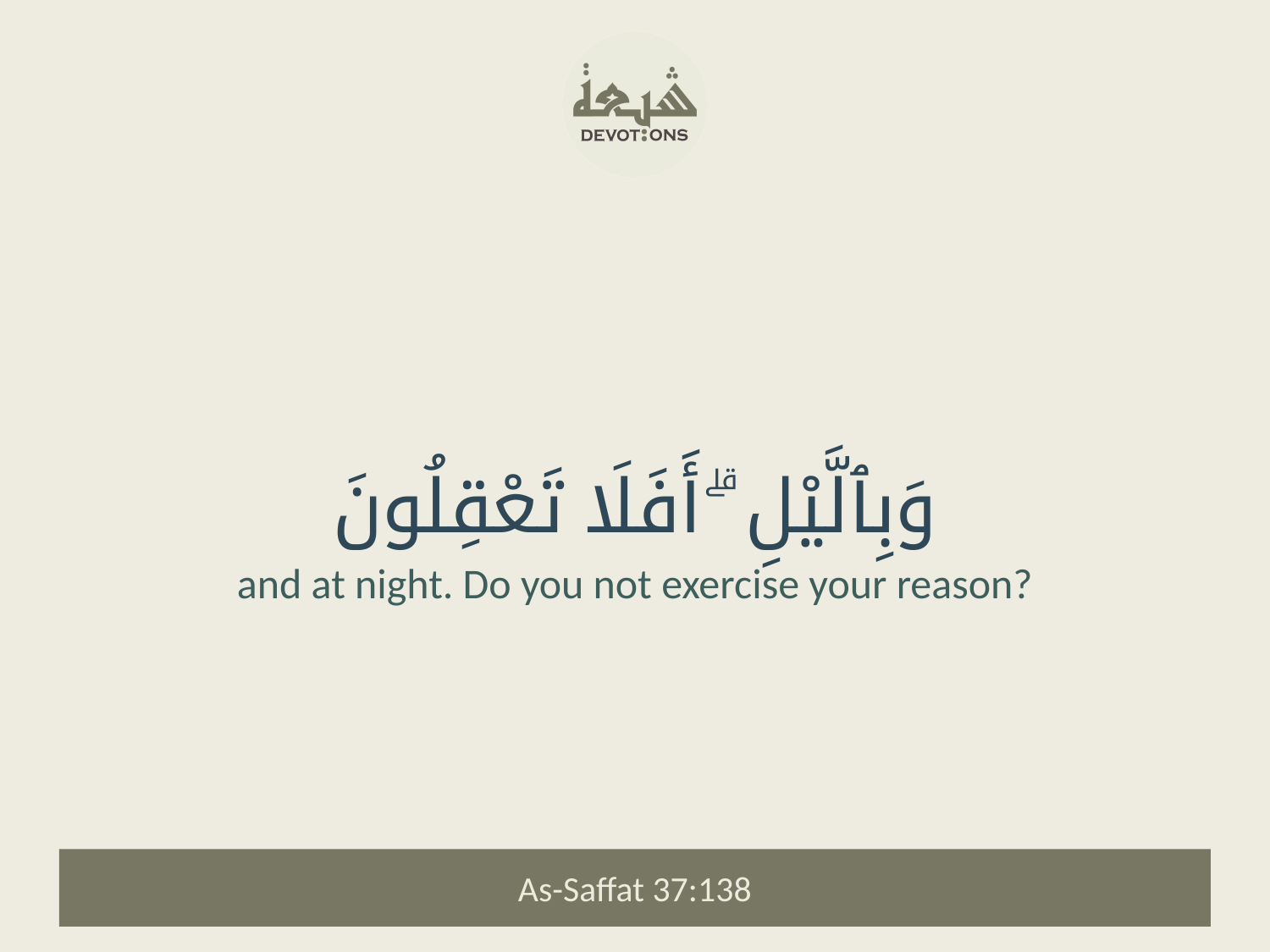

وَبِٱلَّيْلِ ۗ أَفَلَا تَعْقِلُونَ
and at night. Do you not exercise your reason?
As-Saffat 37:138